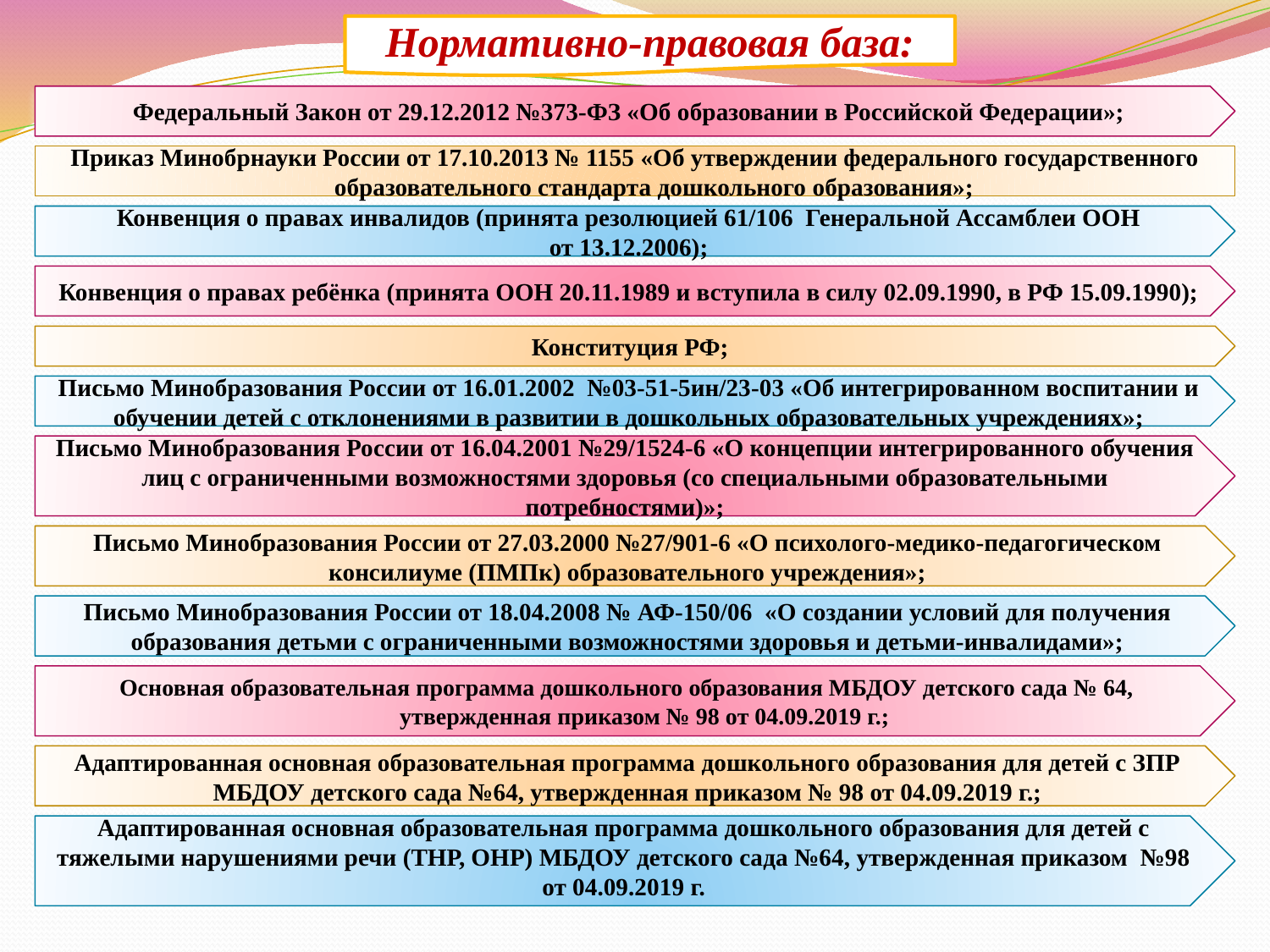

Нормативно-правовая база:
Федеральный Закон от 29.12.2012 №373-ФЗ «Об образовании в Российской Федерации»;
Приказ Минобрнауки России от 17.10.2013 № 1155 «Об утверждении федерального государственного образовательного стандарта дошкольного образования»;
Конвенция о правах инвалидов (принята резолюцией 61/106  Генеральной Ассамблеи ООН
от 13.12.2006);
Конвенция о правах ребёнка (принята ООН 20.11.1989 и вступила в силу 02.09.1990, в РФ 15.09.1990);
Конституция РФ;
Письмо Минобразования России от 16.01.2002  №03-51-5ин/23-03 «Об интегрированном воспитании и обучении детей с отклонениями в развитии в дошкольных образовательных учреждениях»;
Письмо Минобразования России от 16.04.2001 №29/1524-6 «О концепции интегрированного обучения лиц с ограниченными возможностями здоровья (со специальными образовательными потребностями)»;
Письмо Минобразования России от 27.03.2000 №27/901-6 «О психолого-медико-педагогическом консилиуме (ПМПк) образовательного учреждения»;
Письмо Минобразования России от 18.04.2008 № АФ-150/06  «О создании условий для получения образования детьми с ограниченными возможностями здоровья и детьми-инвалидами»;
Основная образовательная программа дошкольного образования МБДОУ детского сада № 64, утвержденная приказом № 98 от 04.09.2019 г.;
Адаптированная основная образовательная программа дошкольного образования для детей с ЗПР МБДОУ детского сада №64, утвержденная приказом № 98 от 04.09.2019 г.;

Адаптированная основная образовательная программа дошкольного образования для детей с тяжелыми нарушениями речи (ТНР, ОНР) МБДОУ детского сада №64, утвержденная приказом  №98 от 04.09.2019 г.